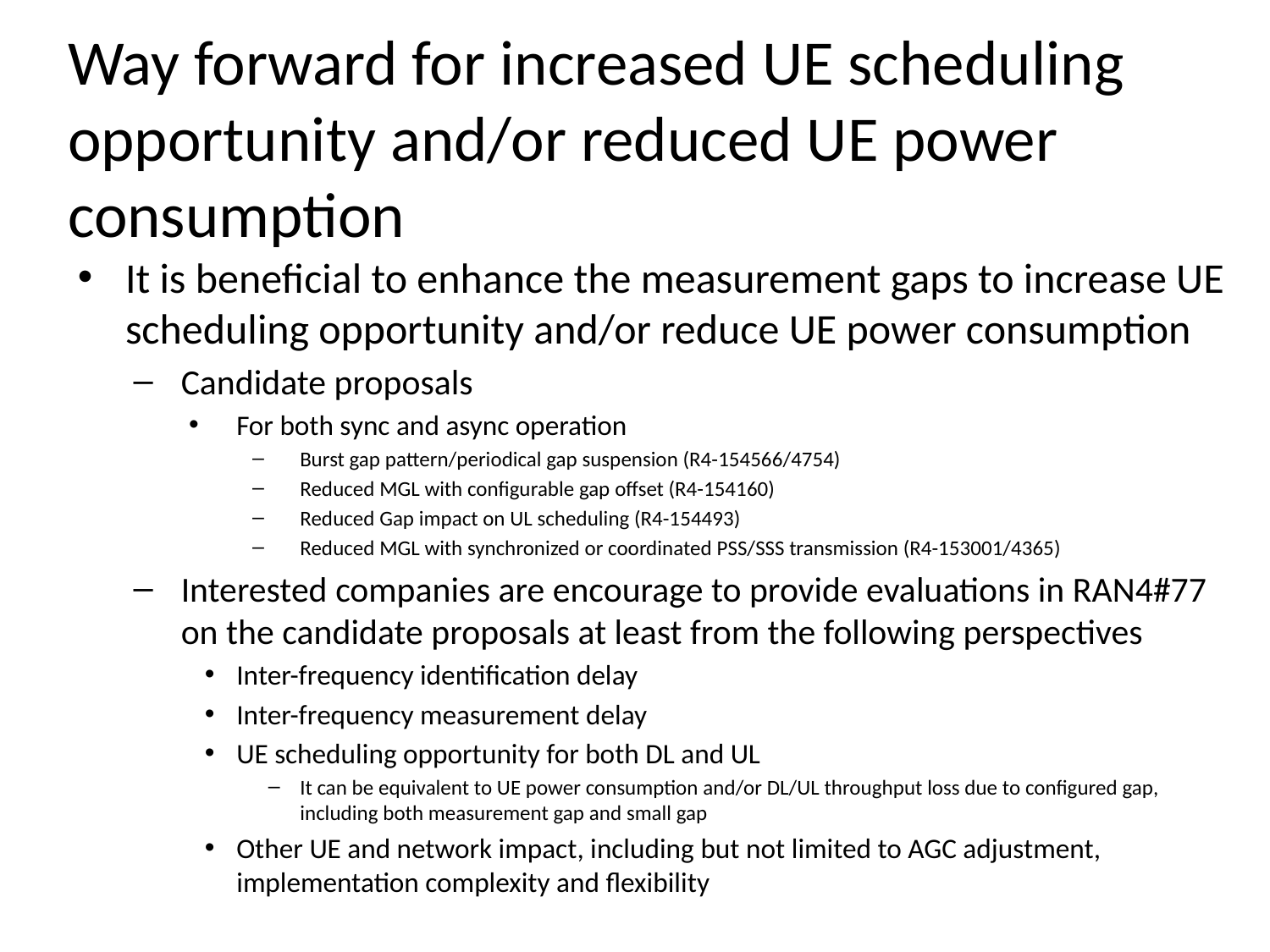

It is beneficial to enhance the measurement gaps to increase UE scheduling opportunity and/or reduce UE power consumption
Candidate proposals
For both sync and async operation
Burst gap pattern/periodical gap suspension (R4-154566/4754)
Reduced MGL with configurable gap offset (R4-154160)
Reduced Gap impact on UL scheduling (R4-154493)
Reduced MGL with synchronized or coordinated PSS/SSS transmission (R4-153001/4365)
Interested companies are encourage to provide evaluations in RAN4#77 on the candidate proposals at least from the following perspectives
Inter-frequency identification delay
Inter-frequency measurement delay
UE scheduling opportunity for both DL and UL
It can be equivalent to UE power consumption and/or DL/UL throughput loss due to configured gap, including both measurement gap and small gap
Other UE and network impact, including but not limited to AGC adjustment, implementation complexity and flexibility

# Way forward for increased UE scheduling opportunity and/or reduced UE power consumption